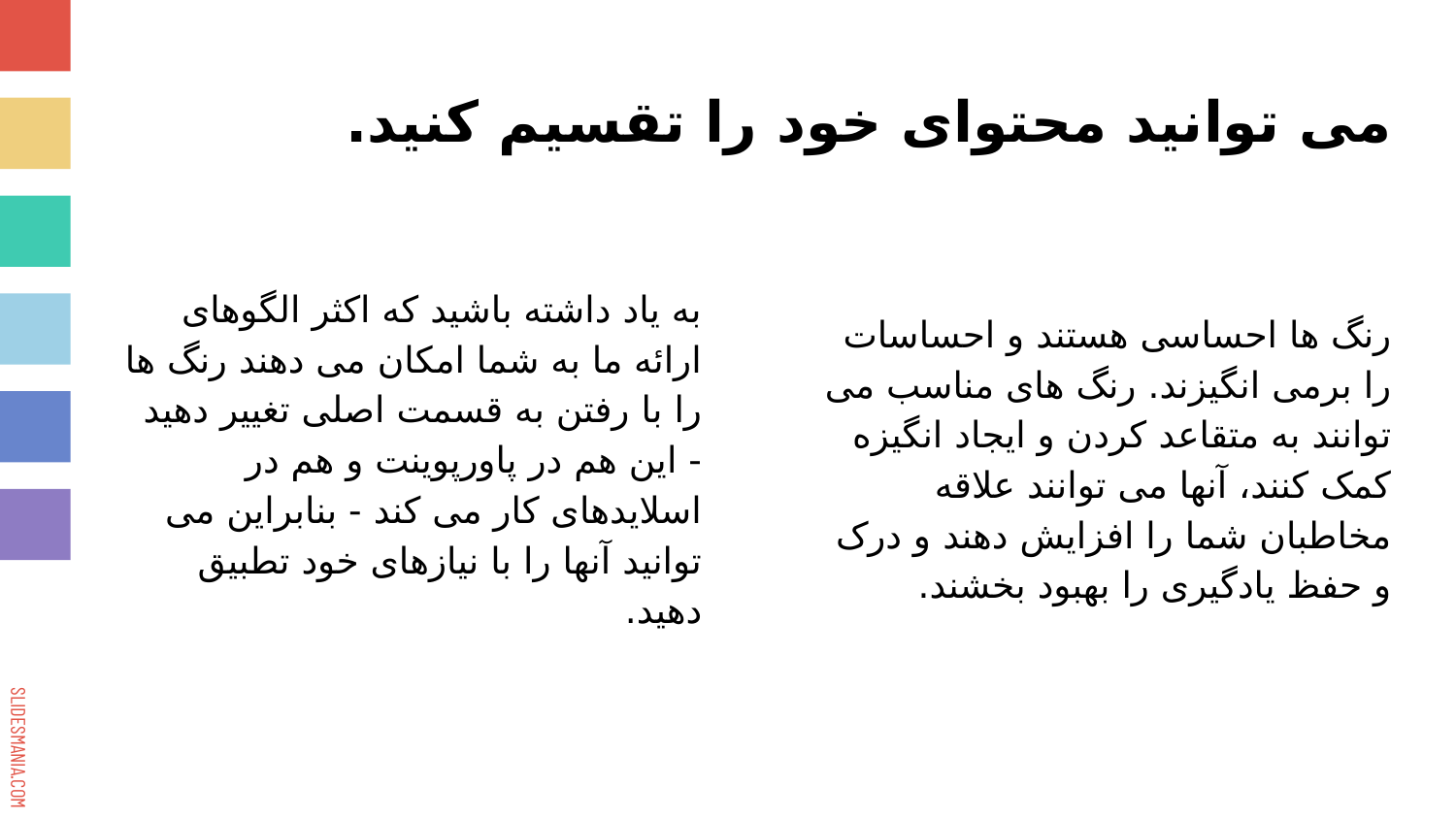

# می توانید محتوای خود را تقسیم کنید.
به یاد داشته باشید که اکثر الگوهای ارائه ما به شما امکان می دهند رنگ ها را با رفتن به قسمت اصلی تغییر دهید - این هم در پاورپوینت و هم در اسلایدهای کار می کند - بنابراین می توانید آنها را با نیازهای خود تطبیق دهید.
رنگ ها احساسی هستند و احساسات را برمی انگیزند. رنگ های مناسب می توانند به متقاعد کردن و ایجاد انگیزه کمک کنند، آنها می توانند علاقه مخاطبان شما را افزایش دهند و درک و حفظ یادگیری را بهبود بخشند.